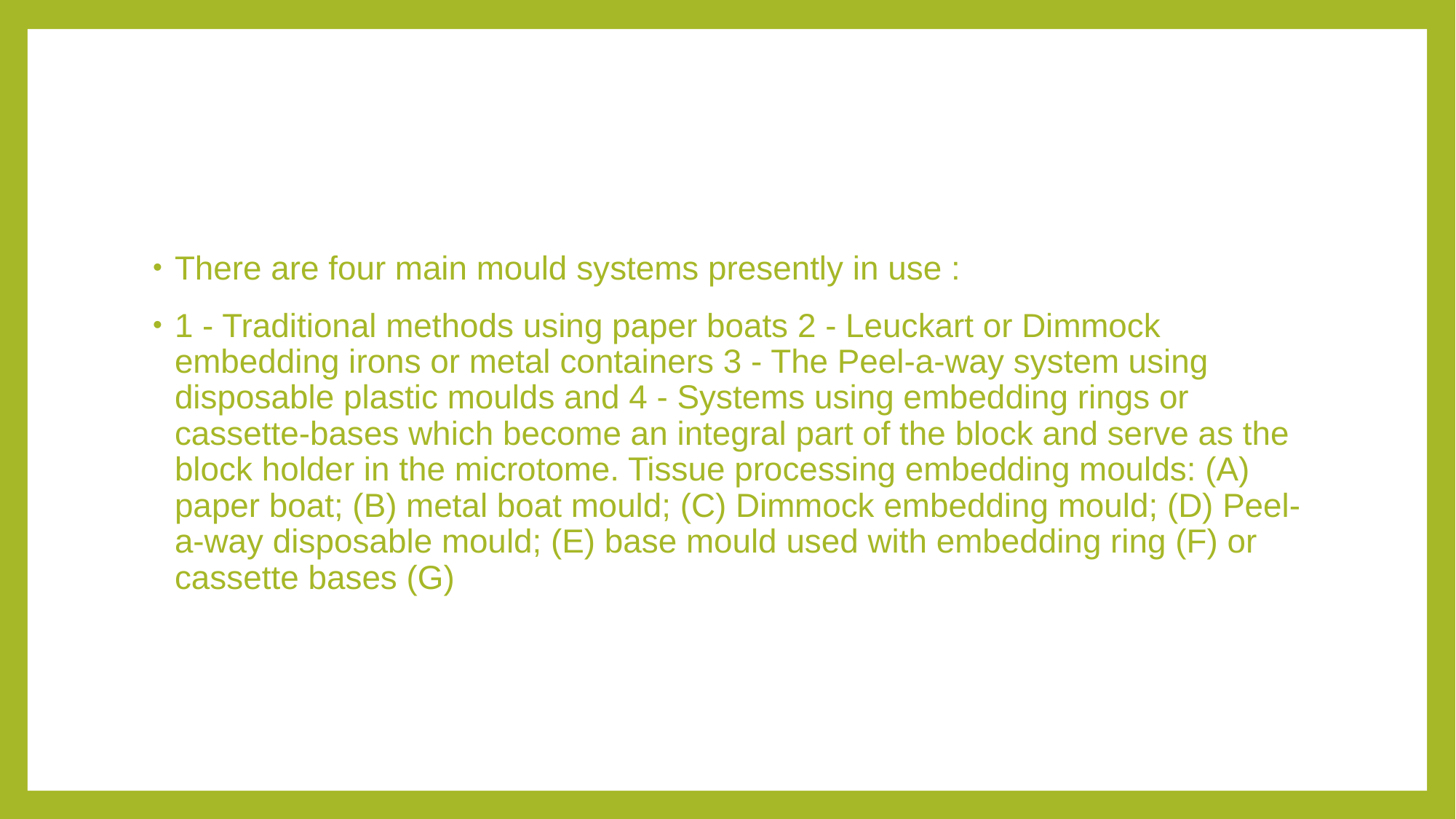

#
There are four main mould systems presently in use :
1 - Traditional methods using paper boats 2 - Leuckart or Dimmock embedding irons or metal containers 3 - The Peel-a-way system using disposable plastic moulds and 4 - Systems using embedding rings or cassette-bases which become an integral part of the block and serve as the block holder in the microtome. Tissue processing embedding moulds: (A) paper boat; (B) metal boat mould; (C) Dimmock embedding mould; (D) Peel-a-way disposable mould; (E) base mould used with embedding ring (F) or cassette bases (G)